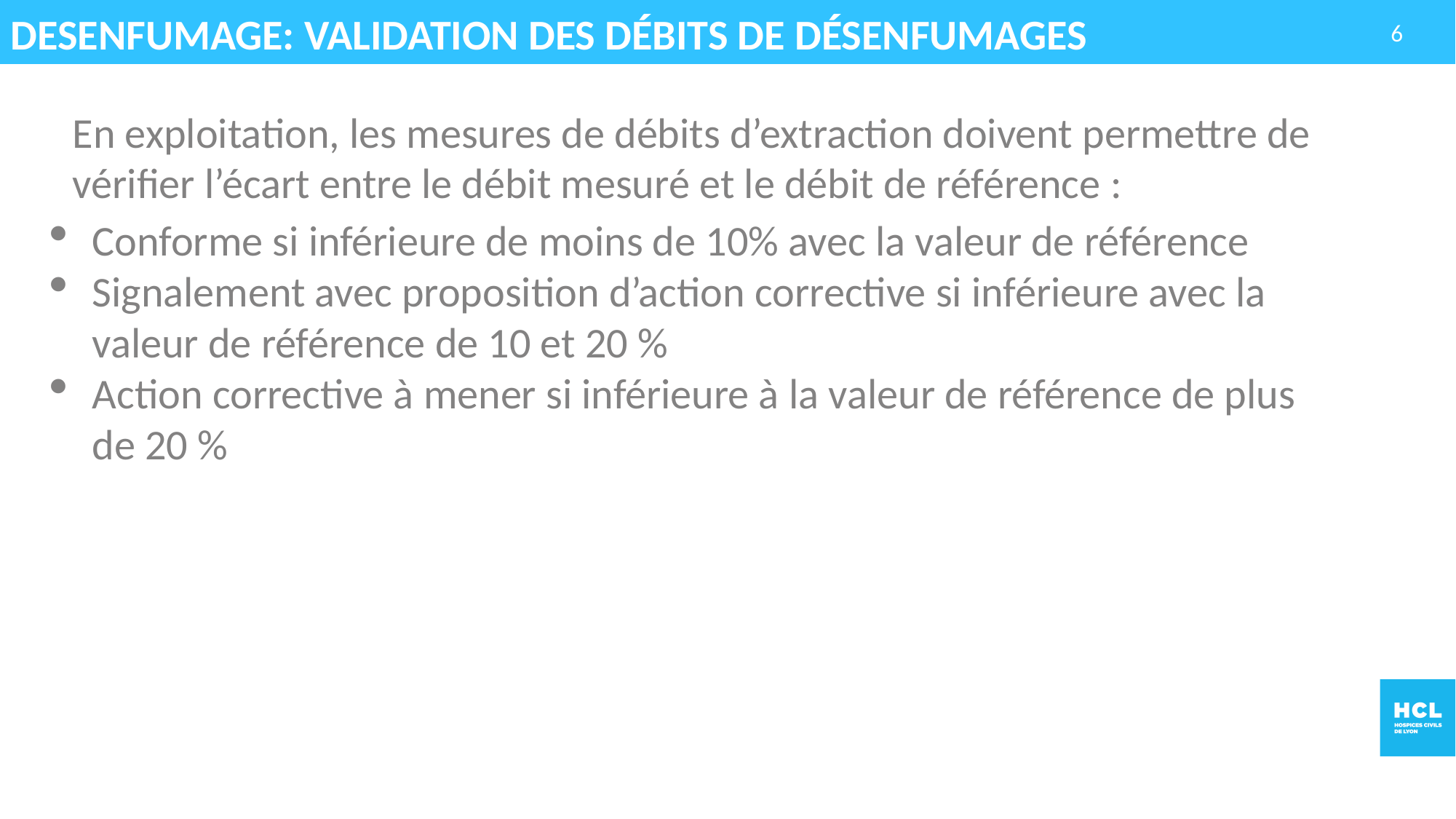

DESENFUMAGE: VALIDATION des débits de désenfumages
6
En exploitation, les mesures de débits d’extraction doivent permettre de vérifier l’écart entre le débit mesuré et le débit de référence :
Conforme si inférieure de moins de 10% avec la valeur de référence
Signalement avec proposition d’action corrective si inférieure avec la valeur de référence de 10 et 20 %
Action corrective à mener si inférieure à la valeur de référence de plus de 20 %